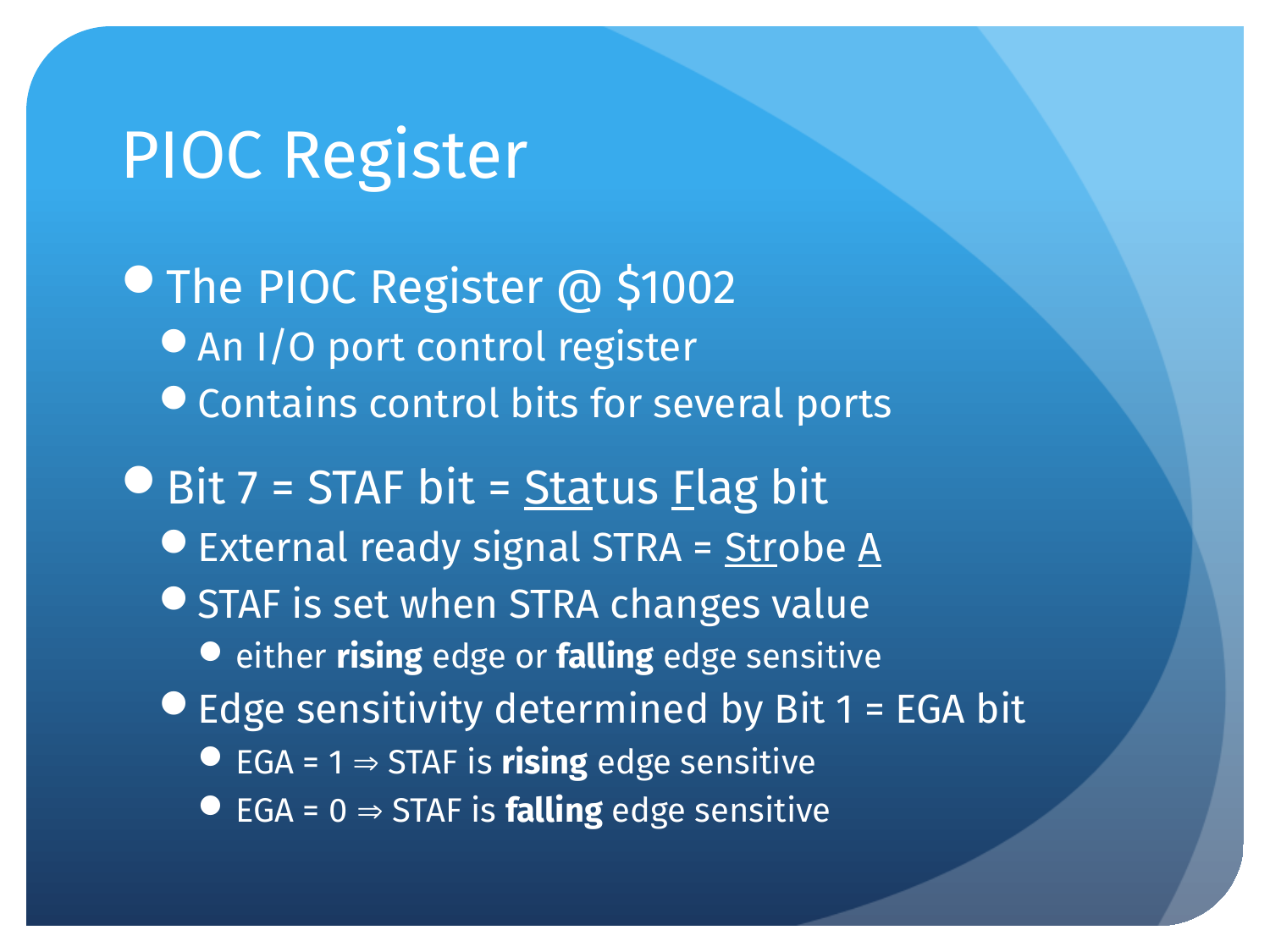

# PIOC Register
The PIOC Register @ $1002
An I/O port control register
Contains control bits for several ports
Bit 7 = STAF bit = Status Flag bit
External ready signal STRA = Strobe A
STAF is set when STRA changes value
either rising edge or falling edge sensitive
Edge sensitivity determined by Bit 1 = EGA bit
EGA = 1 ⇒ STAF is rising edge sensitive
EGA = 0 ⇒ STAF is falling edge sensitive